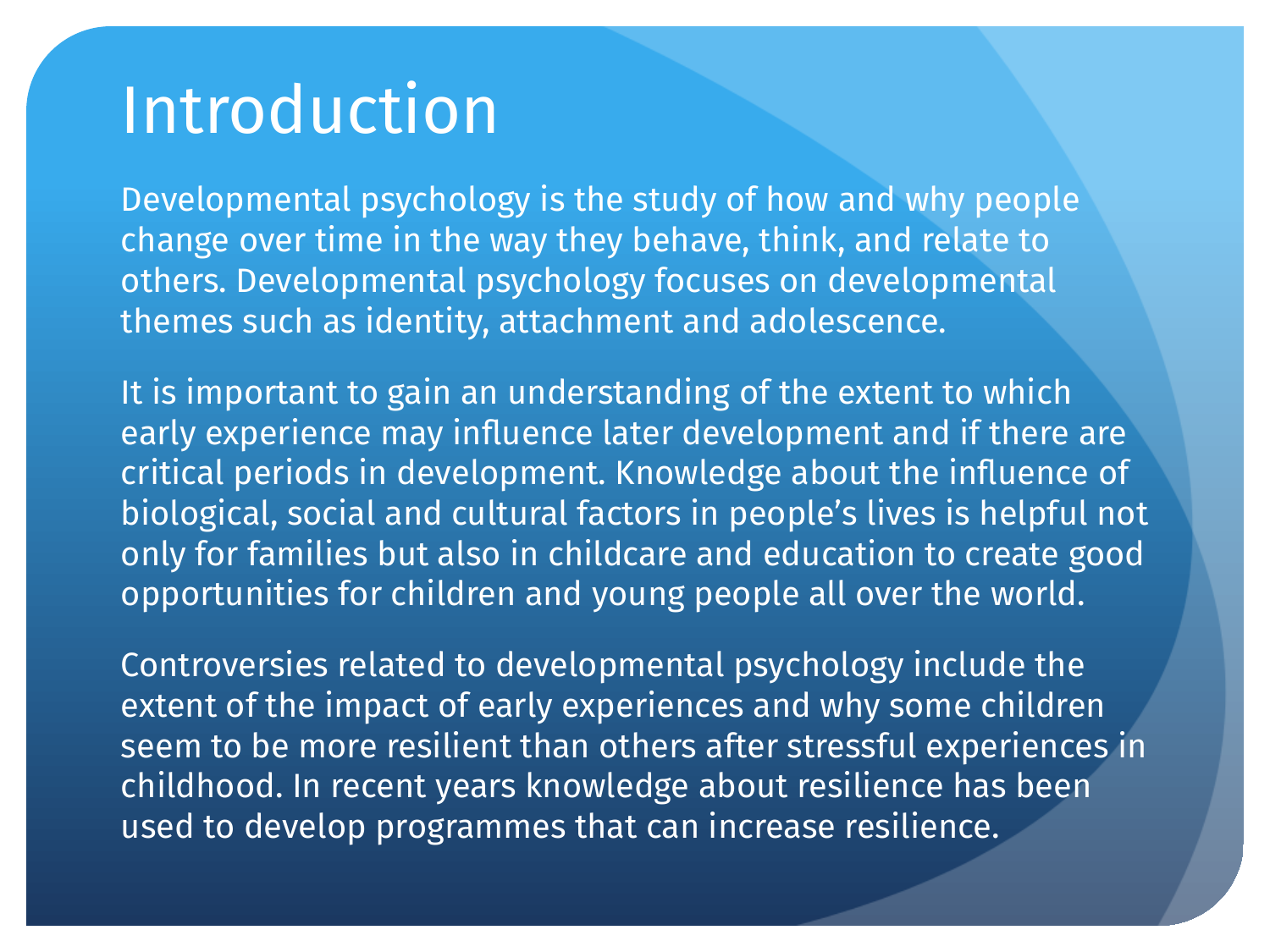

# Introduction
Developmental psychology is the study of how and why people change over time in the way they behave, think, and relate to others. Developmental psychology focuses on developmental themes such as identity, attachment and adolescence.
It is important to gain an understanding of the extent to which early experience may influence later development and if there are critical periods in development. Knowledge about the influence of biological, social and cultural factors in people’s lives is helpful not only for families but also in childcare and education to create good opportunities for children and young people all over the world.
Controversies related to developmental psychology include the extent of the impact of early experiences and why some children seem to be more resilient than others after stressful experiences in childhood. In recent years knowledge about resilience has been used to develop programmes that can increase resilience.